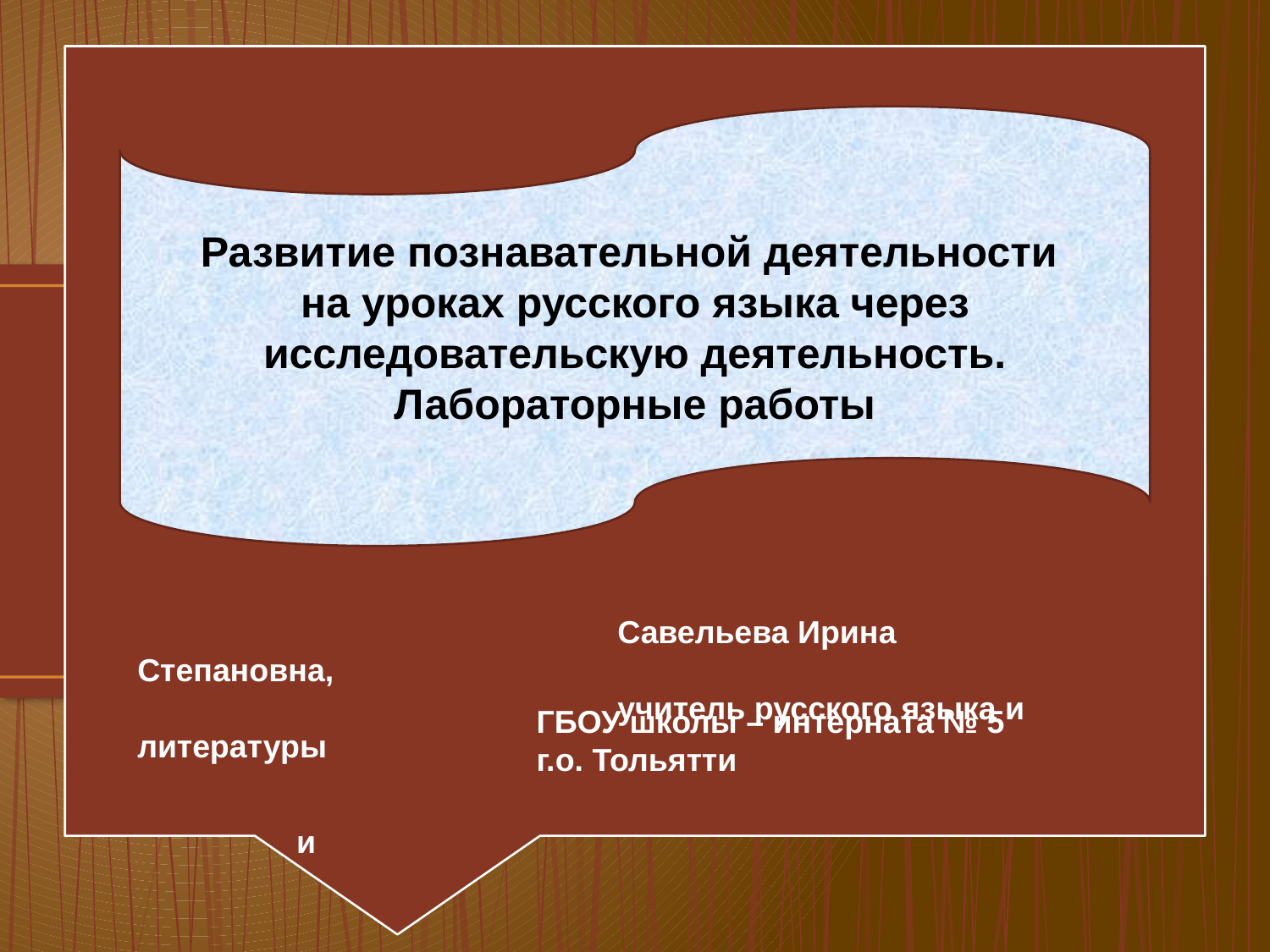

# р
Развитие познавательной деятельности
на уроках русского языка через исследовательскую деятельность. Лабораторные работы
пенереурнну
вамаама
                                                      Савельева Ирина Степановна,
                                                      учитель русского языка и литературы
 ГБОУ школы – интерната № 5
 г.о. Тольятти
 и